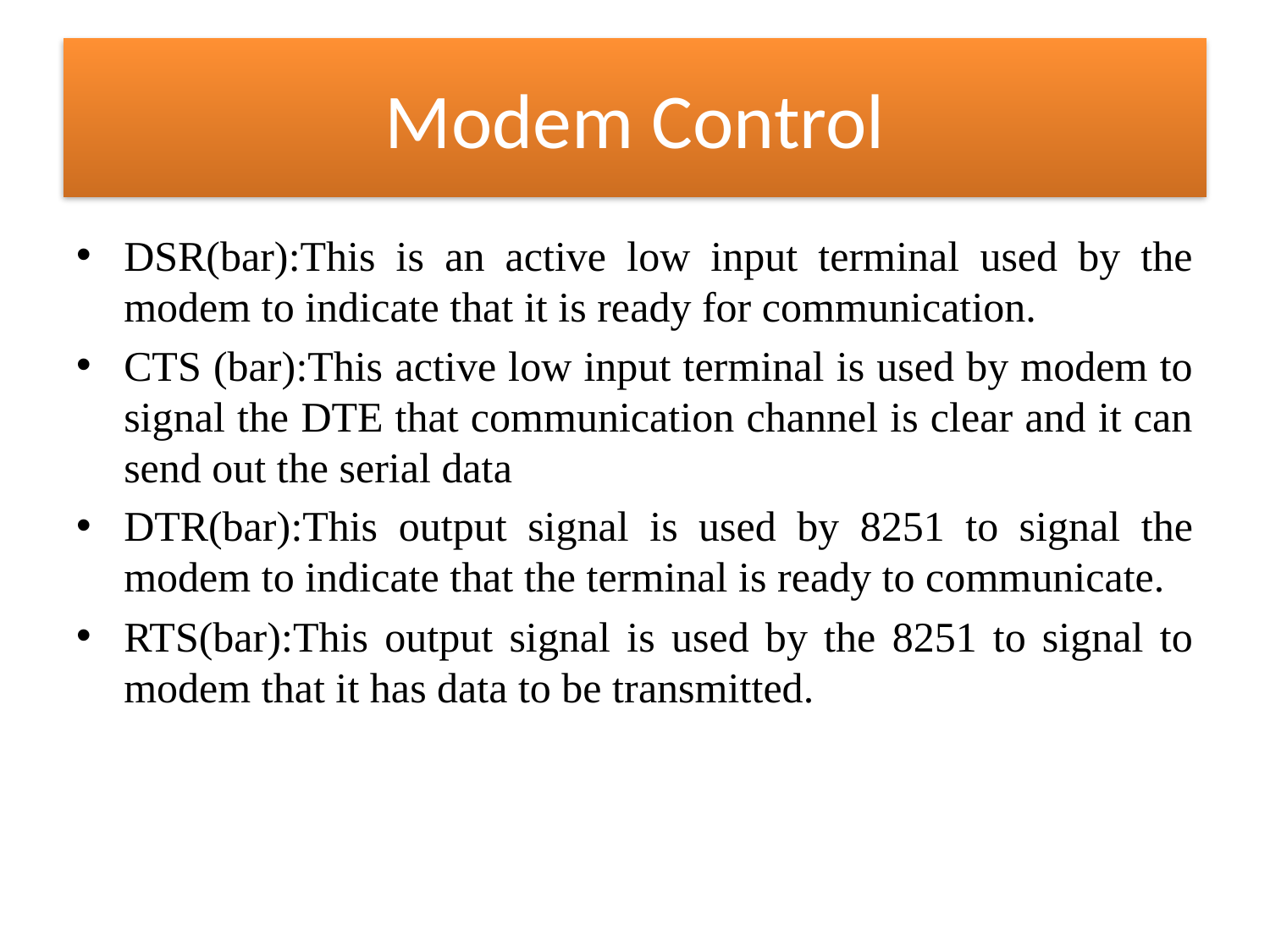

# Modem Control
DSR(bar):This is an active low input terminal used by the modem to indicate that it is ready for communication.
CTS (bar):This active low input terminal is used by modem to signal the DTE that communication channel is clear and it can send out the serial data
DTR(bar):This output signal is used by 8251 to signal the modem to indicate that the terminal is ready to communicate.
RTS(bar):This output signal is used by the 8251 to signal to modem that it has data to be transmitted.